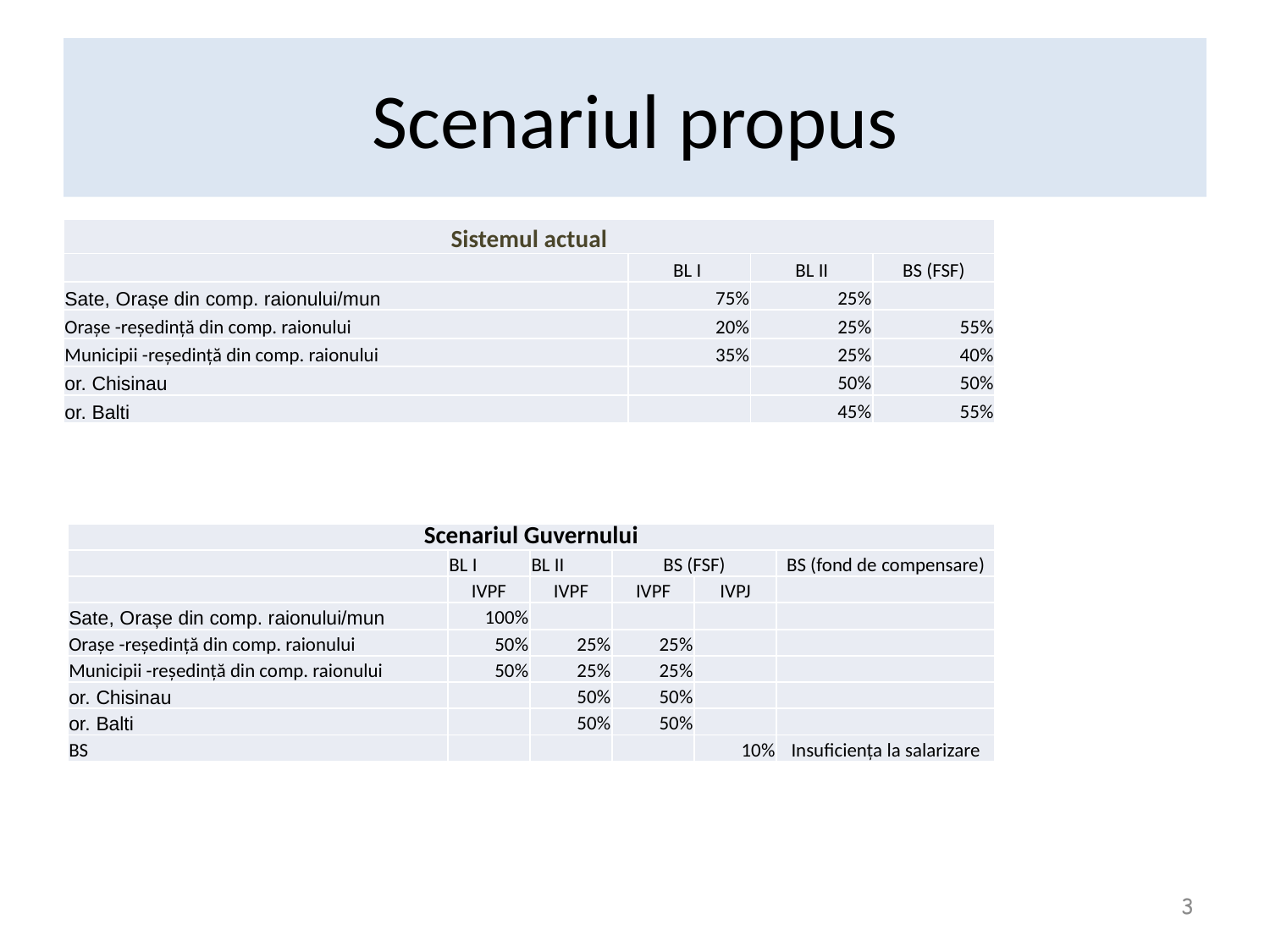

# Scenariul propus
| Sistemul actual |  |  |  |
| --- | --- | --- | --- |
|  | BL I | BL II | BS (FSF) |
| Sate, Orașe din comp. raionului/mun | 75% | 25% |  |
| Orașe -reședință din comp. raionului | 20% | 25% | 55% |
| Municipii -reședință din comp. raionului | 35% | 25% | 40% |
| or. Chisinau |  | 50% | 50% |
| or. Balti |  | 45% | 55% |
| Scenariul Guvernului |  |  |  |  |  |
| --- | --- | --- | --- | --- | --- |
|  | BL I | BL II | BS (FSF) |  | BS (fond de compensare) |
|  | IVPF | IVPF | IVPF | IVPJ |  |
| Sate, Orașe din comp. raionului/mun | 100% |  |  |  |  |
| Orașe -reședință din comp. raionului | 50% | 25% | 25% |  |  |
| Municipii -reședință din comp. raionului | 50% | 25% | 25% |  |  |
| or. Chisinau |  | 50% | 50% |  |  |
| or. Balti |  | 50% | 50% |  |  |
| BS |  |  |  | 10% | Insuficiența la salarizare |
3